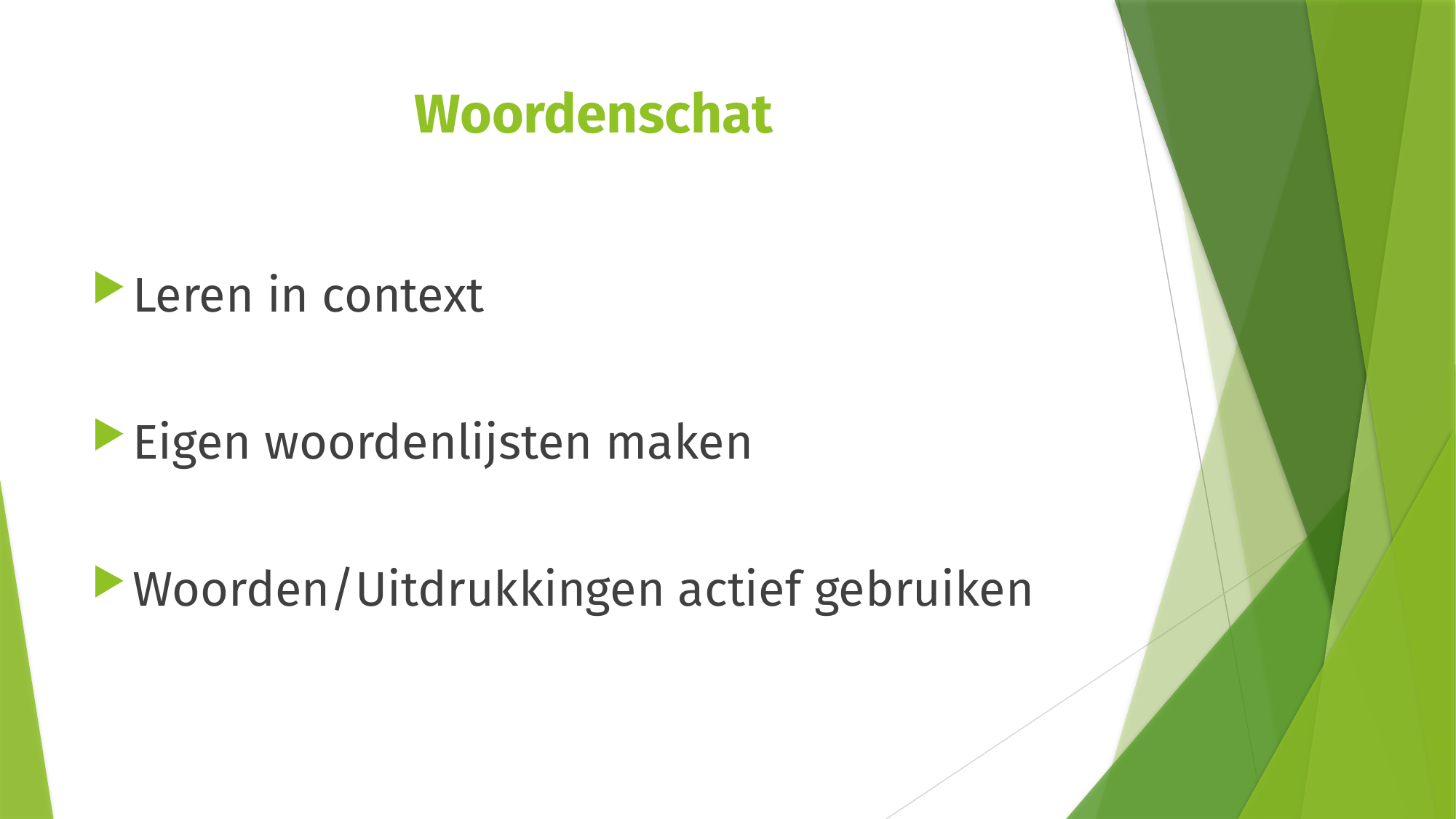

# Woordenschat
Leren in context

Eigen woordenlijsten maken

Woorden/Uitdrukkingen actief gebruiken